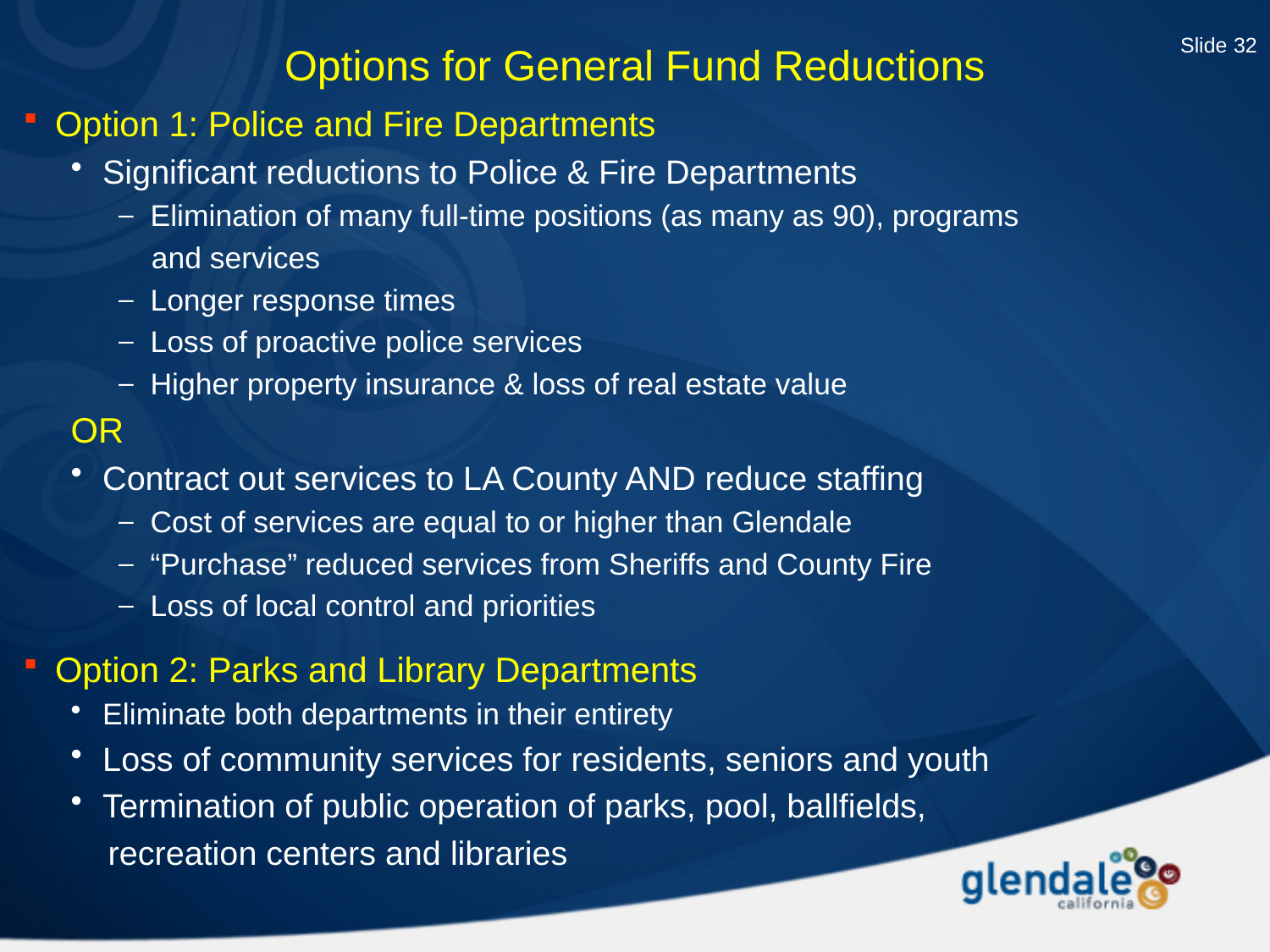

Slide 32
# Options for General Fund Reductions
Option 1: Police and Fire Departments
Significant reductions to Police & Fire Departments
Elimination of many full-time positions (as many as 90), programs
    and services
Longer response times
Loss of proactive police services
Higher property insurance & loss of real estate value
OR
Contract out services to LA County AND reduce staffing
Cost of services are equal to or higher than Glendale
“Purchase” reduced services from Sheriffs and County Fire
Loss of local control and priorities

Option 2: Parks and Library Departments
Eliminate both departments in their entirety
Loss of community services for residents, seniors and youth
Termination of public operation of parks, pool, ballfields,
    recreation centers and libraries